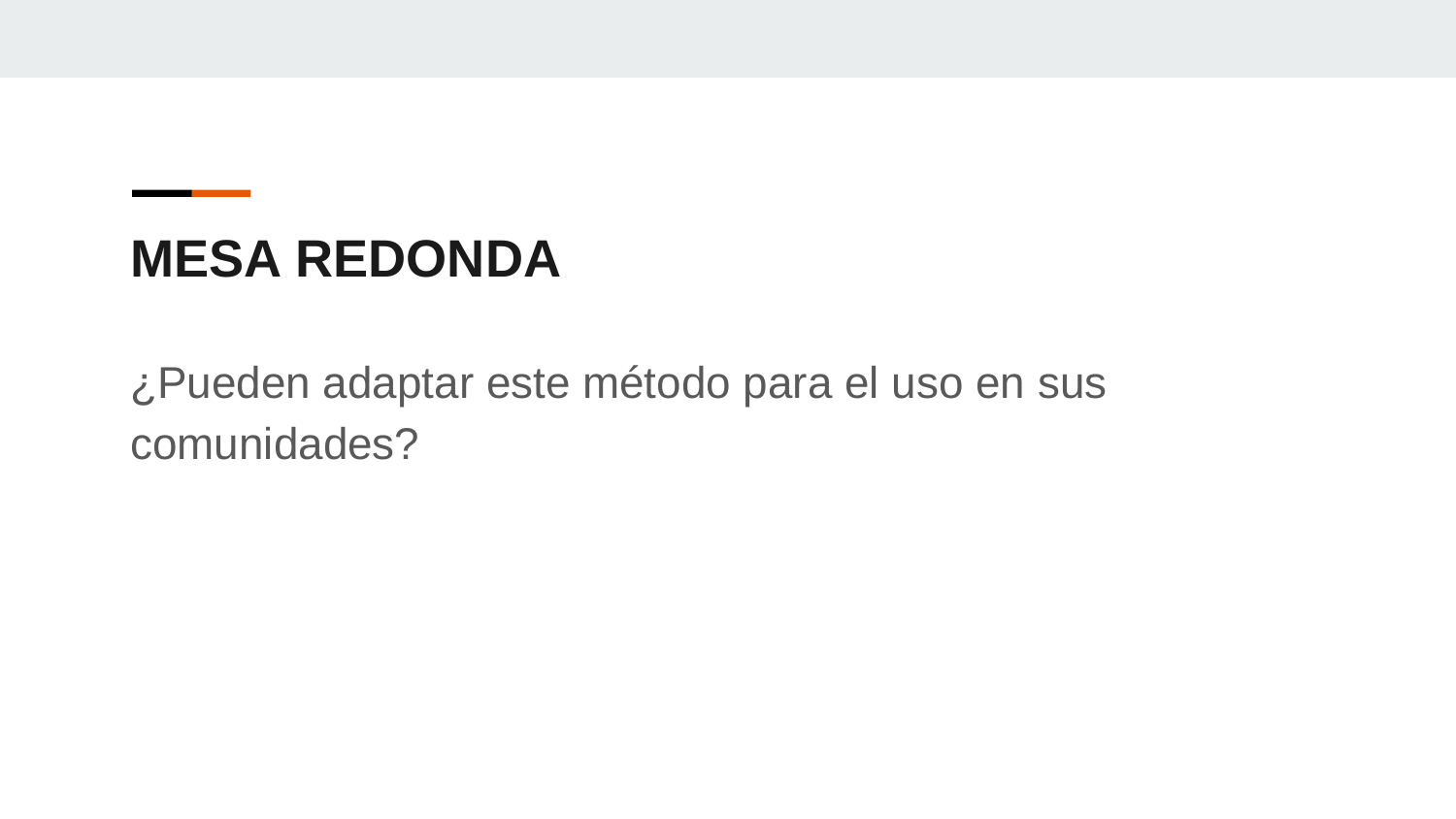

MESA REDONDA
¿Pueden adaptar este método para el uso en sus comunidades?